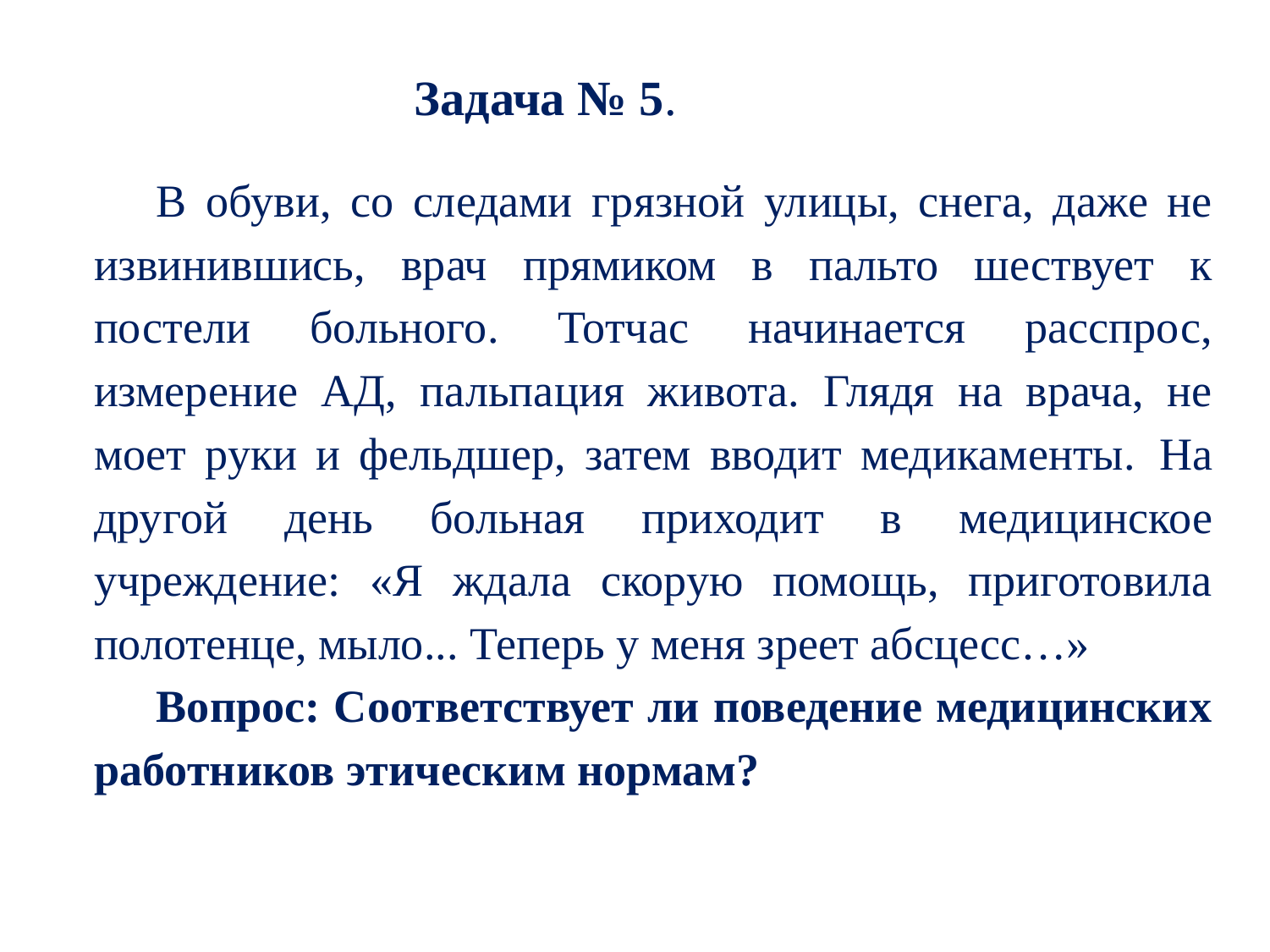

Задача № 5.
В обуви, со следами грязной улицы, снега, даже не извинившись, врач прямиком в пальто шествует к постели больного. Тотчас начинается расспрос, измерение АД, пальпация живота. Глядя на врача, не моет руки и фельдшер, затем вводит медикаменты. 	На другой день больная приходит в медицинское учреждение: «Я ждала скорую помощь, приготовила полотенце, мыло... Теперь у меня зреет абсцесс…»
Вопрос: Соответствует ли поведение медицинских работников этическим нормам?